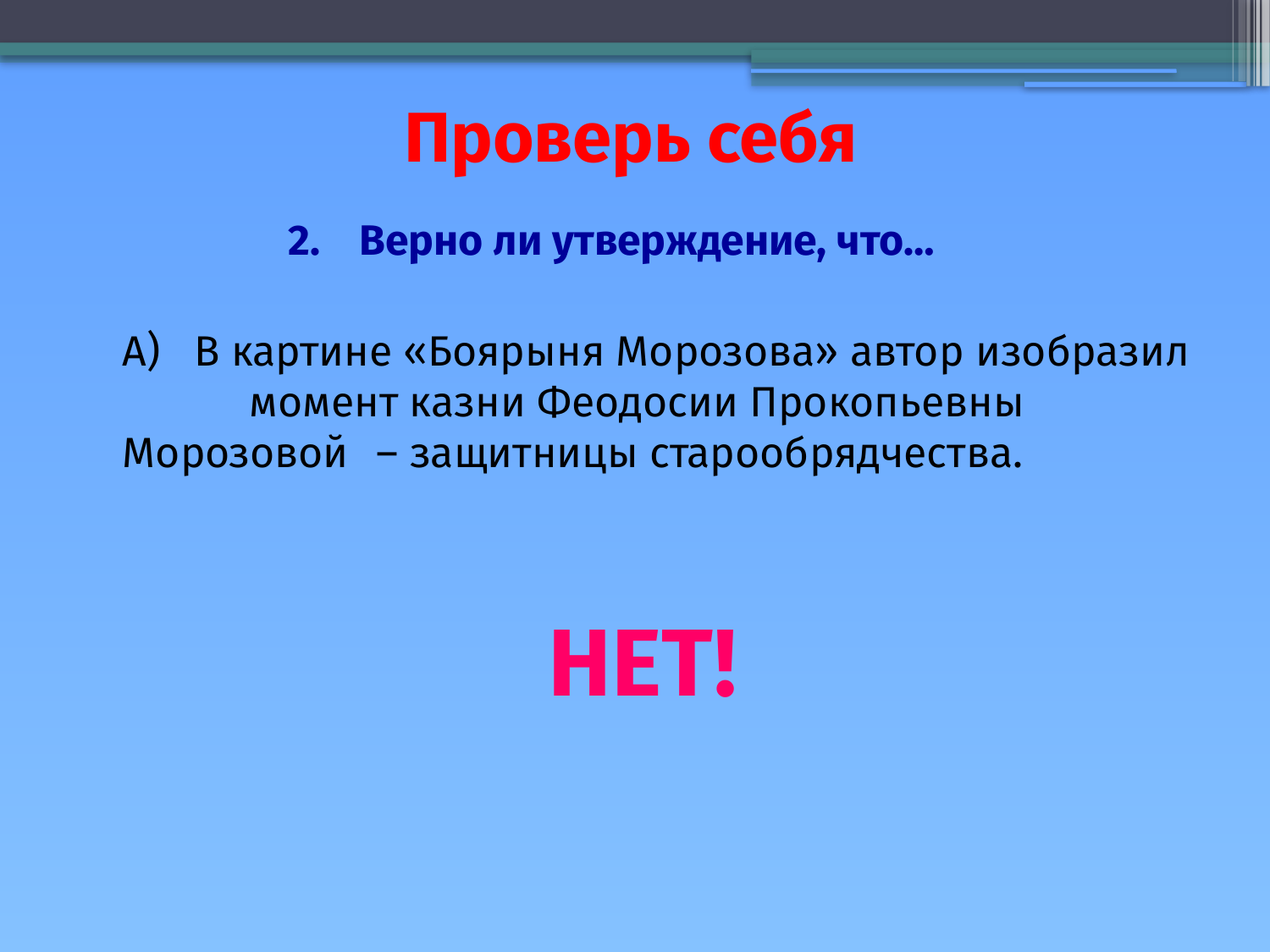

Проверь себя
Верно ли утверждение, что…
	А)   В картине «Боярыня Морозова» автор изобразил         	момент казни Феодосии Прокопьевны Морозовой 	– защитницы старообрядчества.
НЕТ!